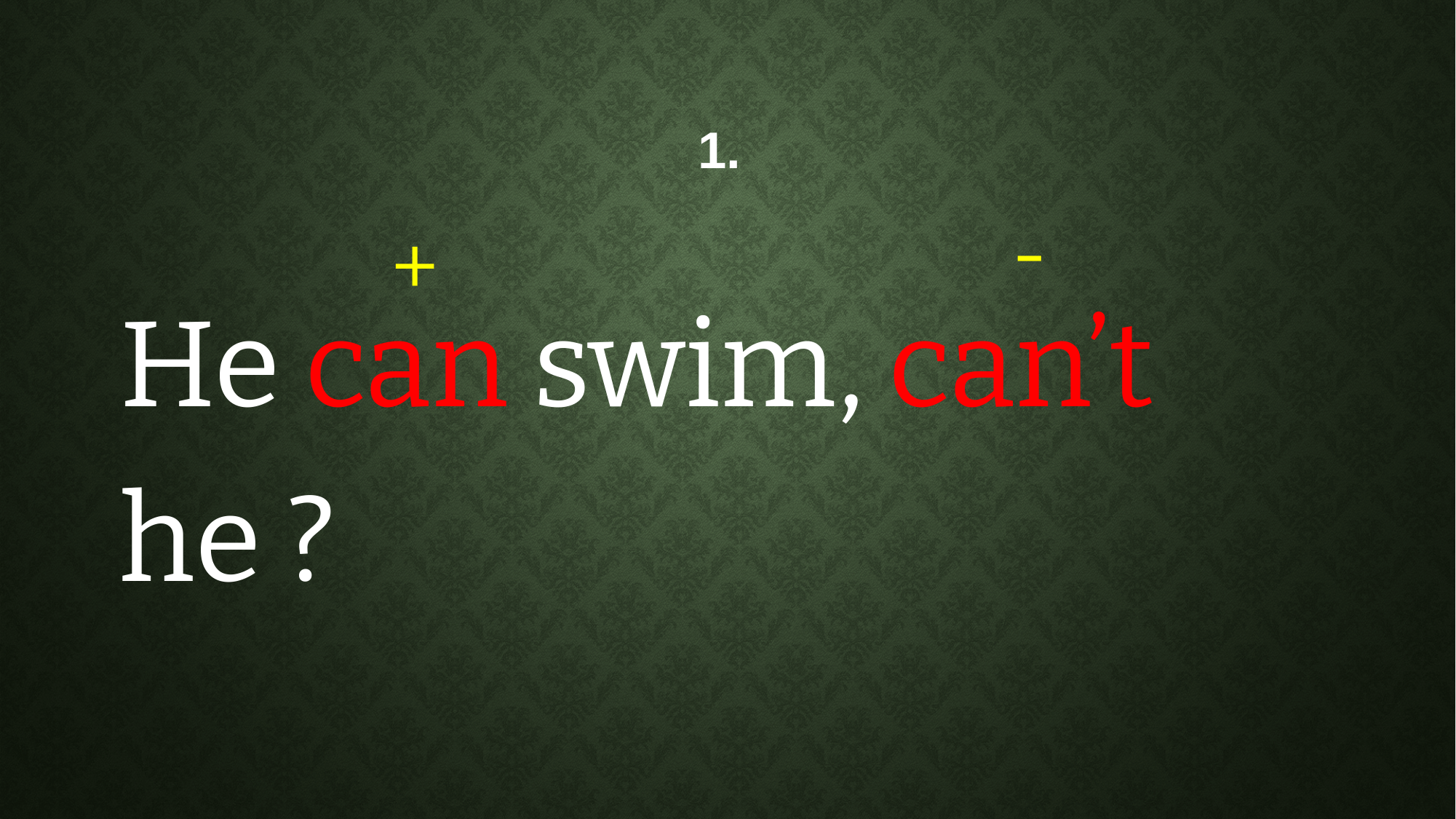

# 1.
-
+
He can swim, can’t  he ?